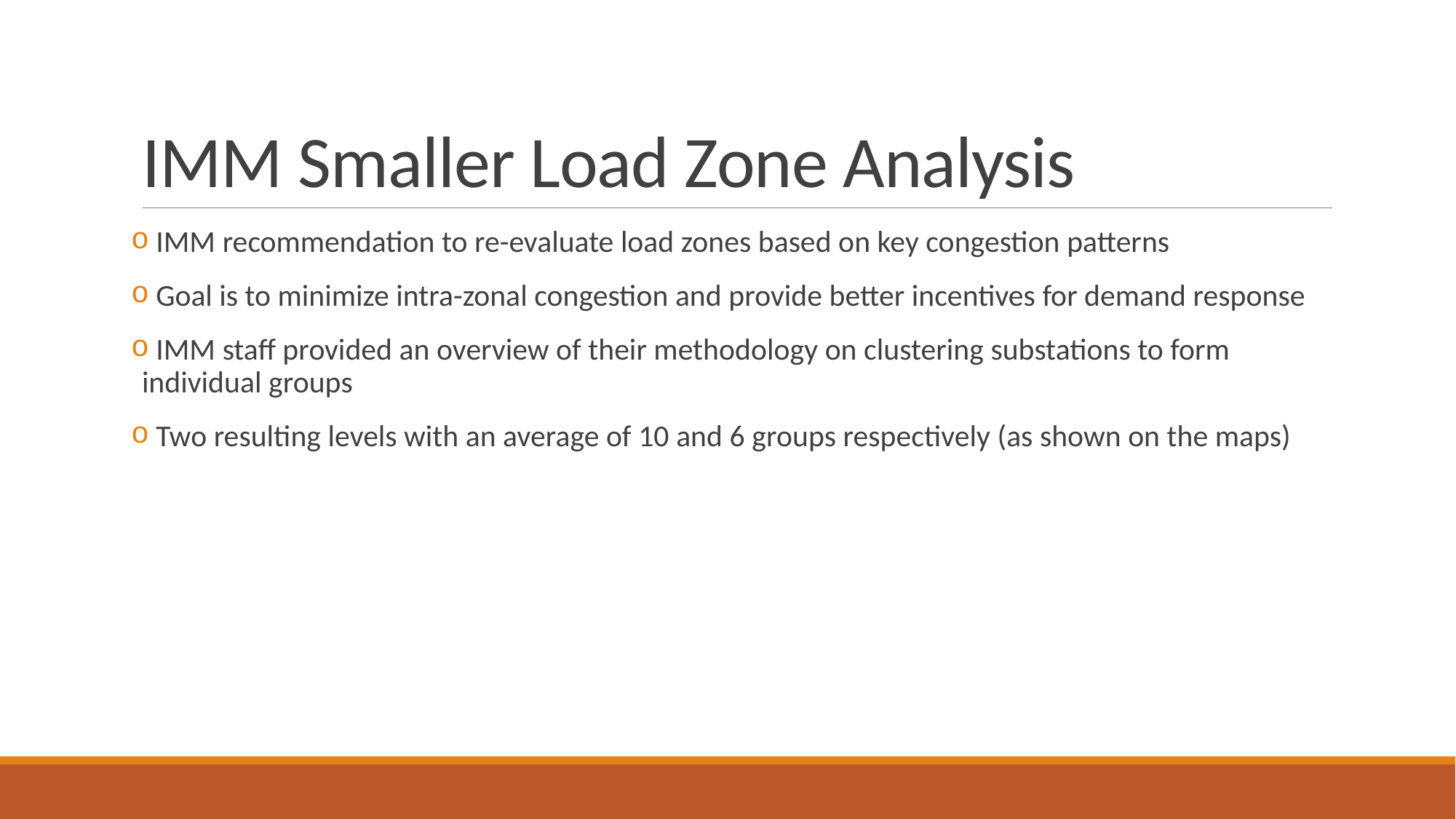

# IMM Smaller Load Zone Analysis
 IMM recommendation to re-evaluate load zones based on key congestion patterns
 Goal is to minimize intra-zonal congestion and provide better incentives for demand response
 IMM staff provided an overview of their methodology on clustering substations to form individual groups
 Two resulting levels with an average of 10 and 6 groups respectively (as shown on the maps)